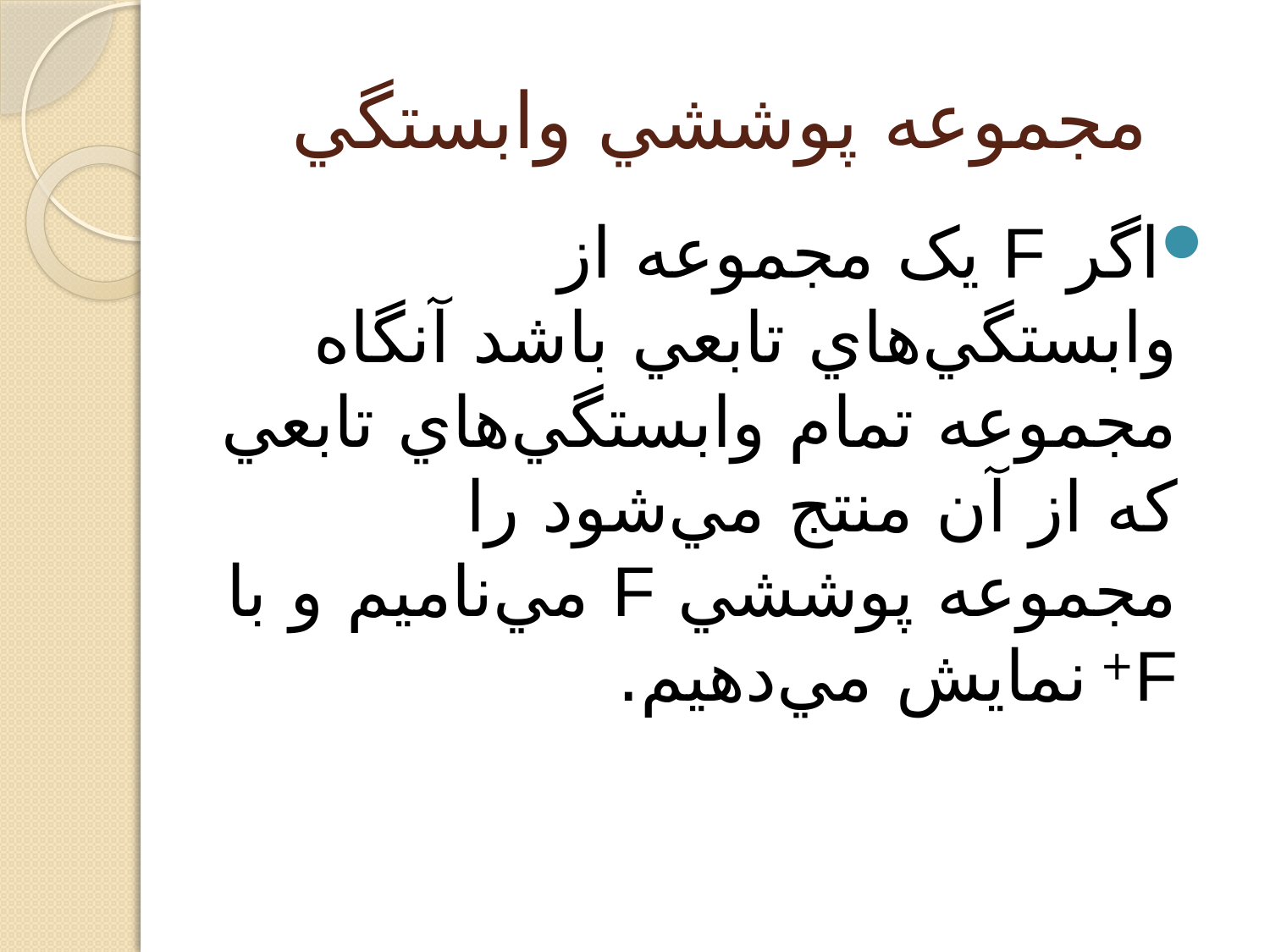

# مجموعه پوششي وابستگي
اگر F يک مجموعه از وابستگي‌هاي تابعي باشد آنگاه مجموعه تمام وابستگي‌هاي تابعي که از آن منتج مي‌شود را مجموعه پوششي F مي‌ناميم و با F+ نمايش مي‌دهيم.